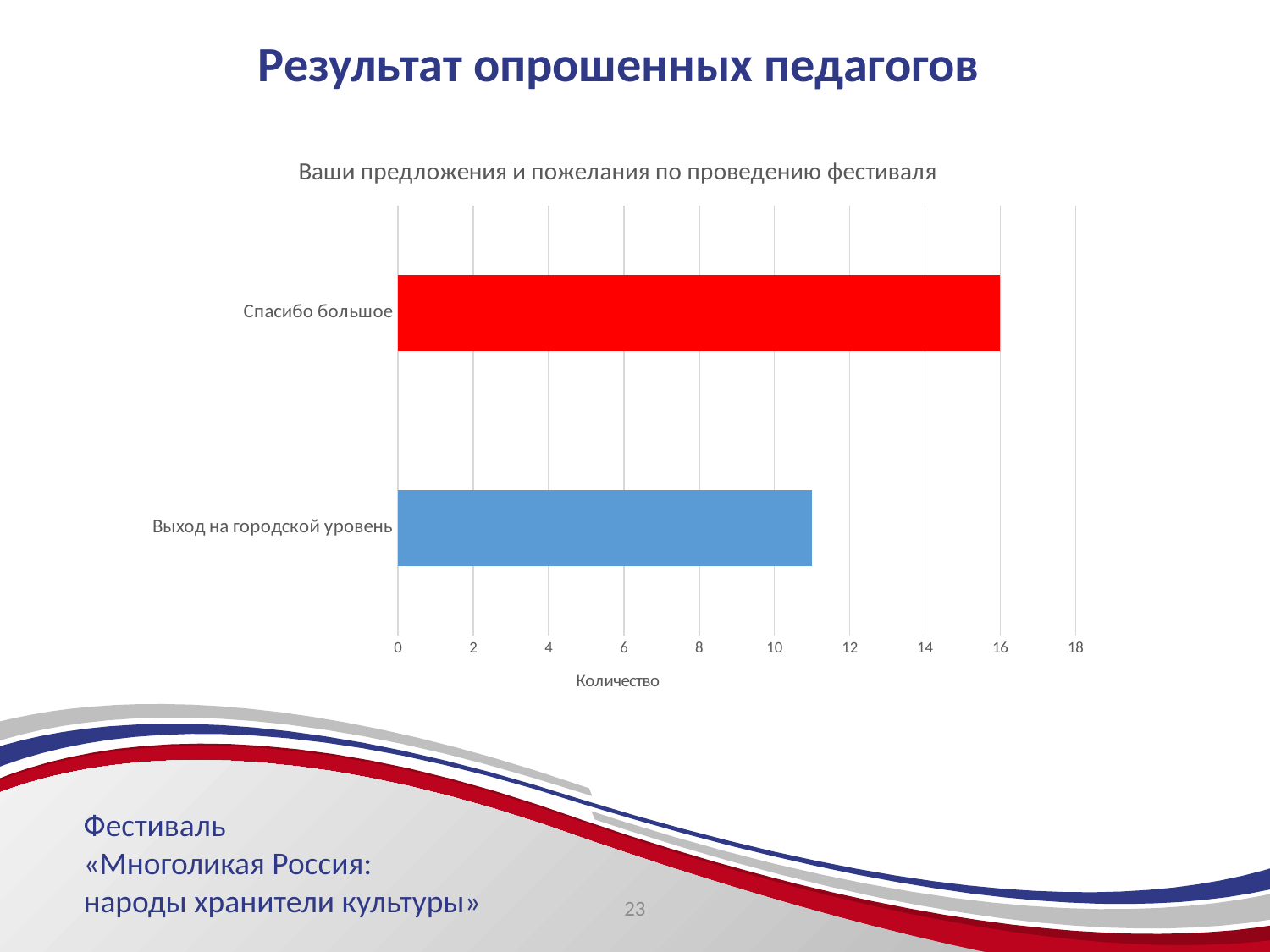

# Результат опрошенных педагогов

### Chart: Ваши предложения и пожелания по проведению фестиваля

| Category |  |
|---|---|
| Выход на городской уровень | 11.0 |
| Спасибо большое | 16.0 |
Фестиваль
«Многоликая Россия:
народы хранители культуры»
23